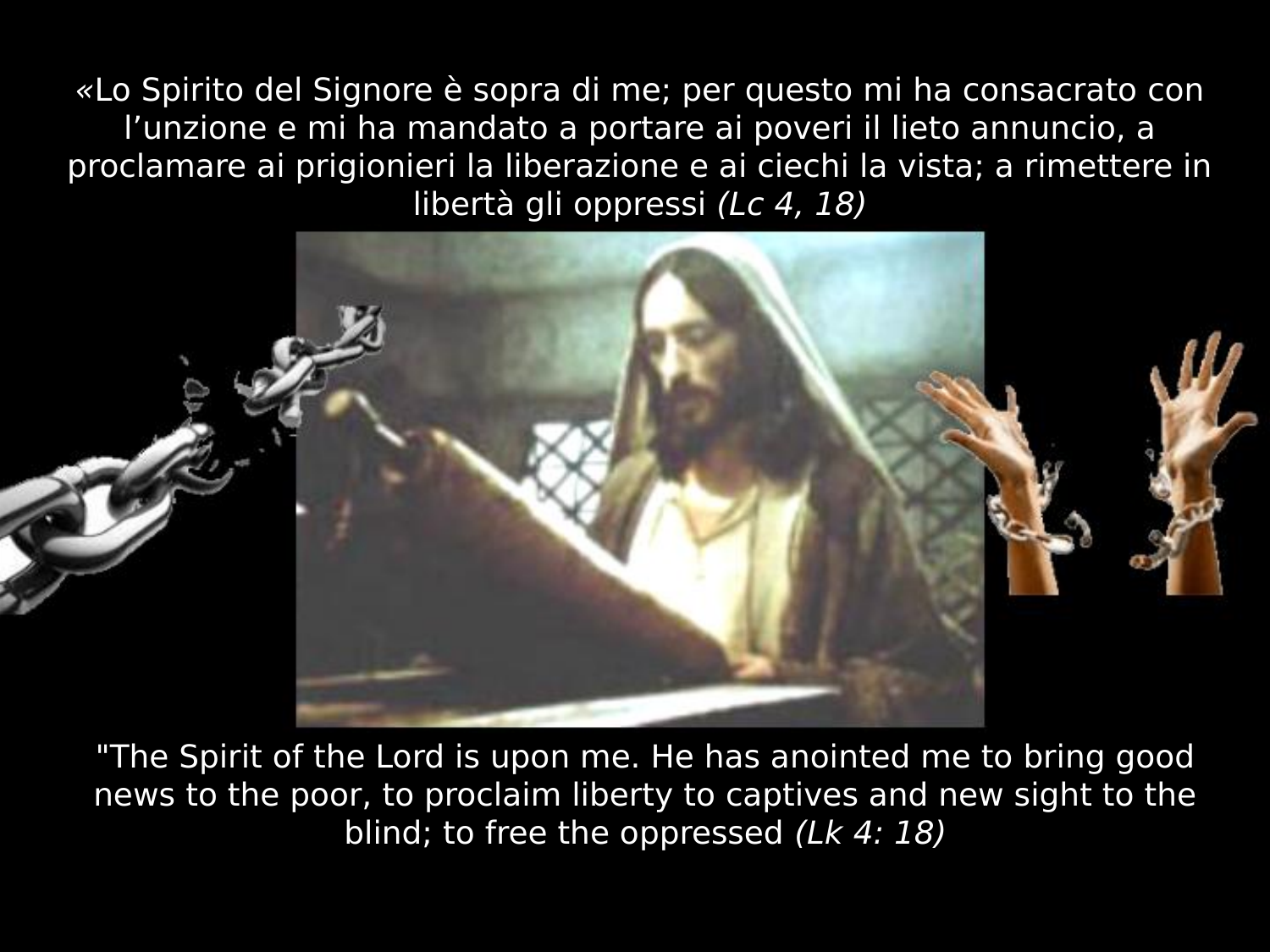

«Lo Spirito del Signore è sopra di me; per questo mi ha consacrato con l’unzione e mi ha mandato a portare ai poveri il lieto annuncio, a proclamare ai prigionieri la liberazione e ai ciechi la vista; a rimettere in libertà gli oppressi (Lc 4, 18)
#
"The Spirit of the Lord is upon me. He has anointed me to bring good news to the poor, to proclaim liberty to captives and new sight to the blind; to free the oppressed (Lk 4: 18)